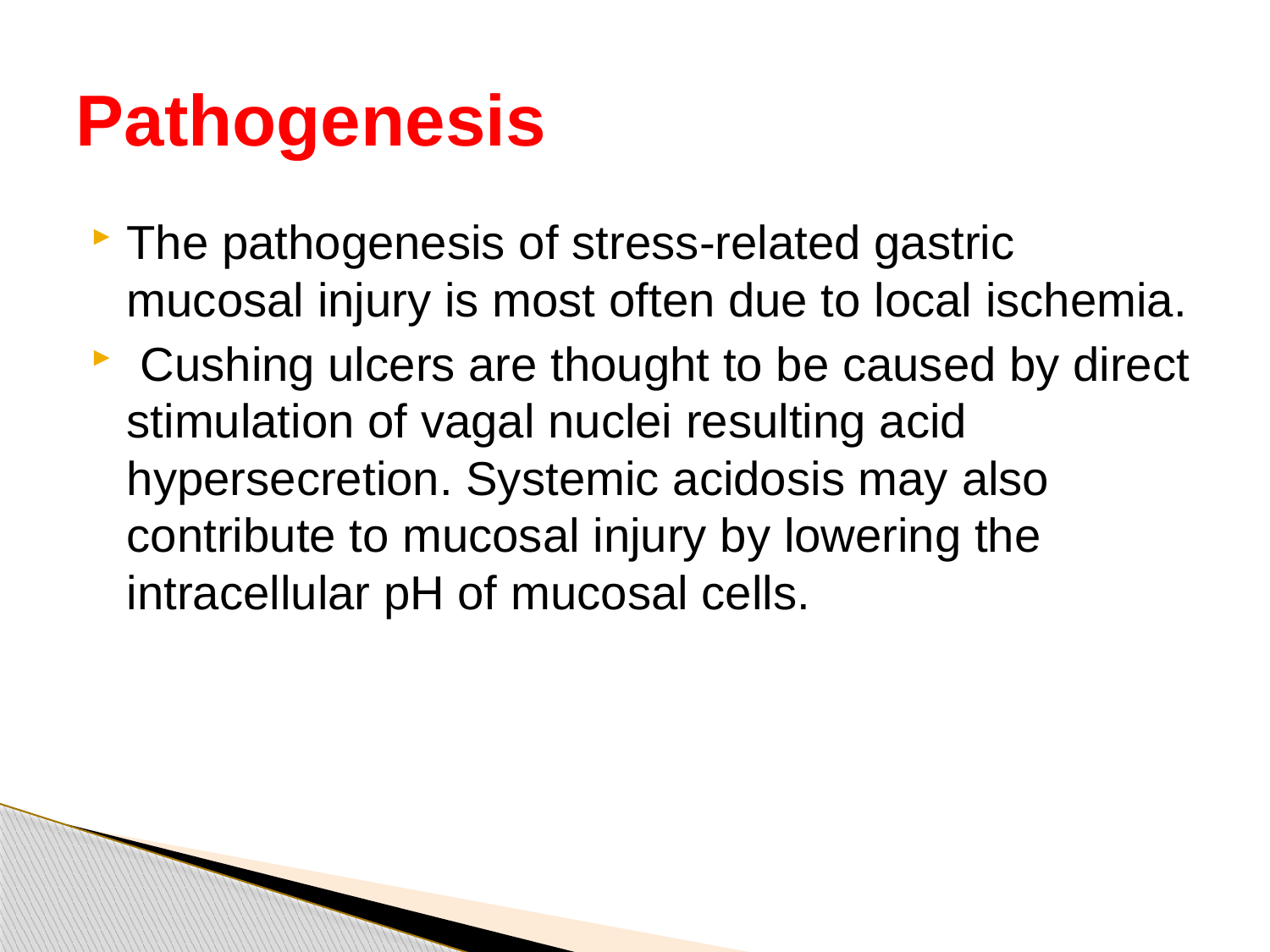

# Pathogenesis
The pathogenesis of stress-related gastric mucosal injury is most often due to local ischemia.
 Cushing ulcers are thought to be caused by direct stimulation of vagal nuclei resulting acid hypersecretion. Systemic acidosis may also contribute to mucosal injury by lowering the intracellular pH of mucosal cells.